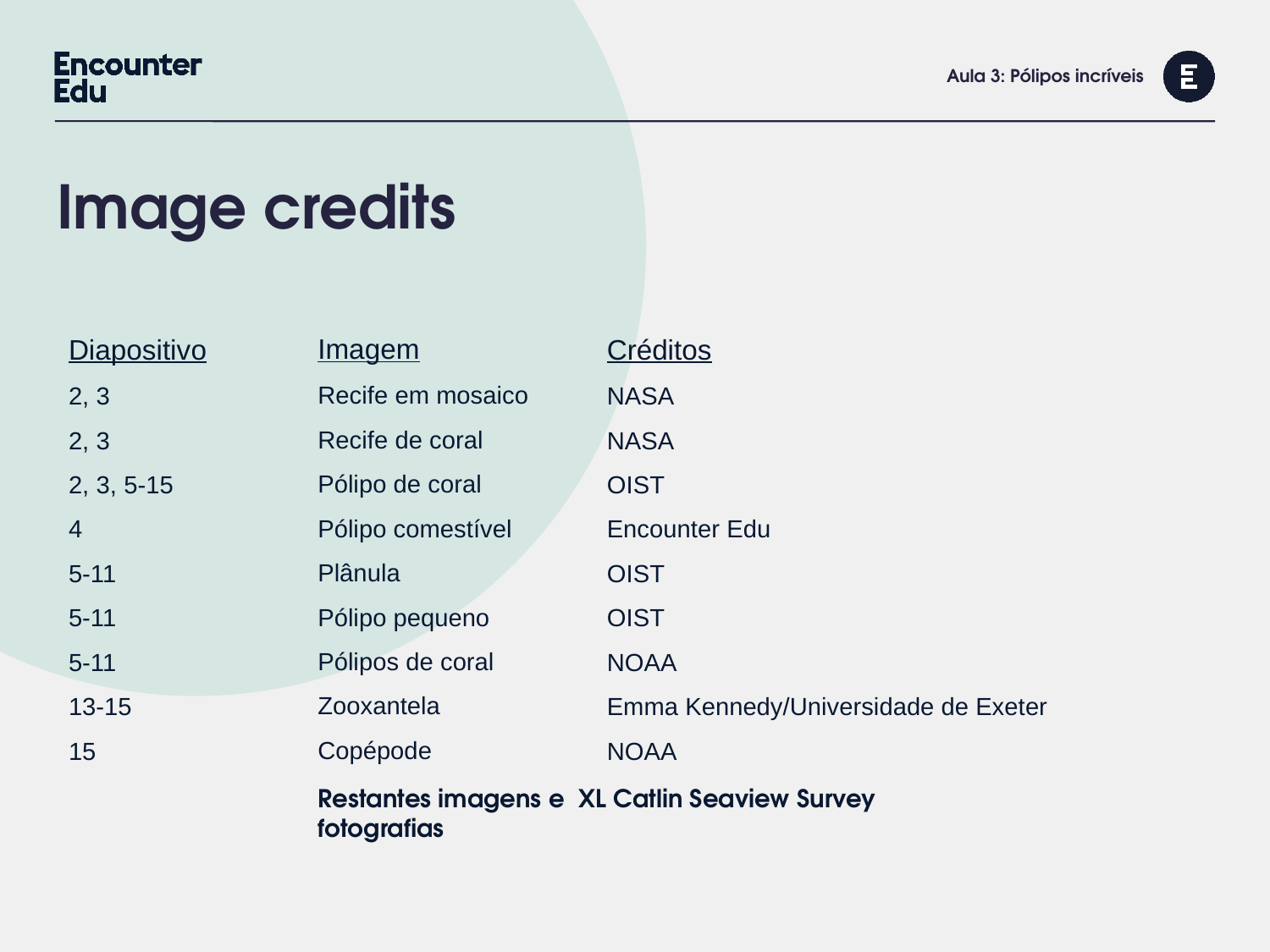

# Aula 3: Pólipos incríveis
Imagem
Recife em mosaico
Recife de coral
Pólipo de coral
Pólipo comestível
Plânula
Pólipo pequeno
Pólipos de coral
Zooxantela
Copépode
Diapositivo
2, 3
2, 3
2, 3, 5-15
4
5-11
5-11
5-11
13-15
15
Créditos
NASA
NASA
OIST
Encounter Edu
OIST
OIST
NOAA
Emma Kennedy/Universidade de Exeter
NOAA
Restantes imagens e 	 XL Catlin Seaview Survey
fotografias